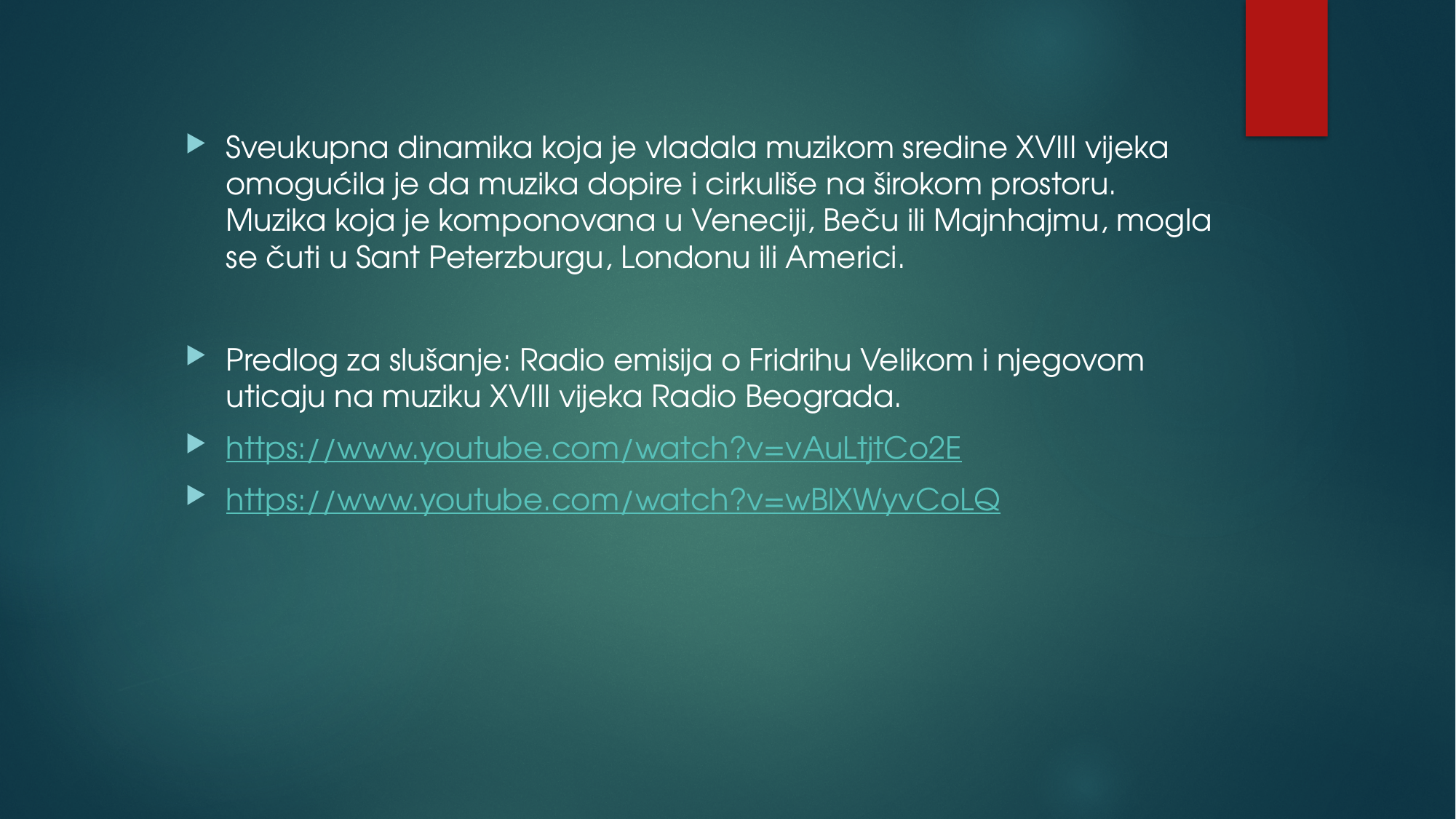

Sveukupna dinamika koja je vladala muzikom sredine XVIII vijeka omogućila je da muzika dopire i cirkuliše na širokom prostoru.  Muzika koja je komponovana u Veneciji, Beču ili Majnhajmu, mogla se čuti u Sant Peterzburgu, Londonu ili Americi.

Predlog za slušanje: Radio emisija o Fridrihu Velikom i njegovom uticaju na muziku XVIII vijeka Radio Beograda.
https://www.youtube.com/watch?v=vAuLtjtCo2E
https://www.youtube.com/watch?v=wBlXWyvCoLQ